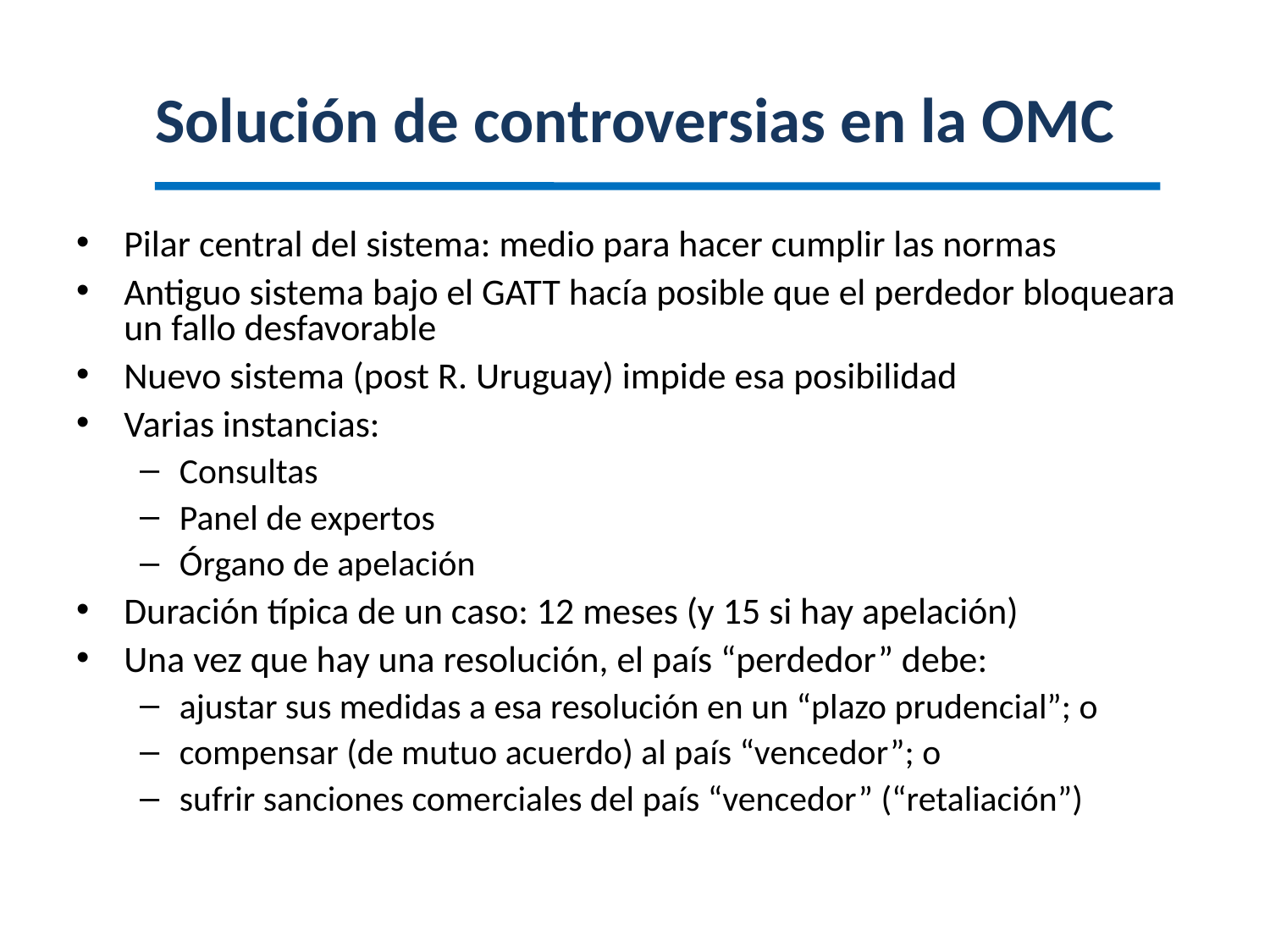

# Solución de controversias en la OMC

Pilar central del sistema: medio para hacer cumplir las normas
Antiguo sistema bajo el GATT hacía posible que el perdedor bloqueara un fallo desfavorable
Nuevo sistema (post R. Uruguay) impide esa posibilidad
Varias instancias:
Consultas
Panel de expertos
Órgano de apelación
Duración típica de un caso: 12 meses (y 15 si hay apelación)
Una vez que hay una resolución, el país “perdedor” debe:
ajustar sus medidas a esa resolución en un “plazo prudencial”; o
compensar (de mutuo acuerdo) al país “vencedor”; o
sufrir sanciones comerciales del país “vencedor” (“retaliación”)